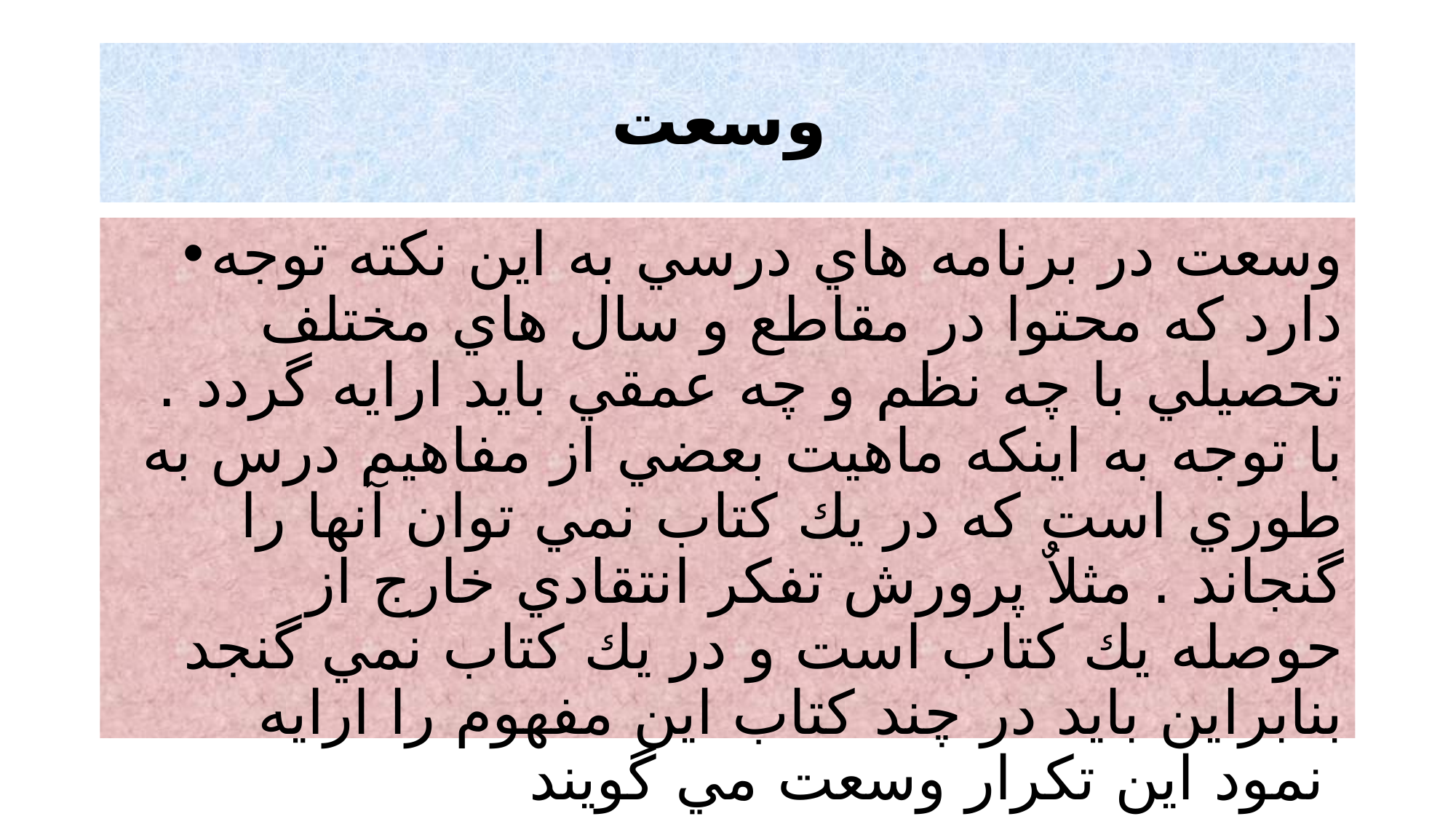

# وسعت
وسعت در برنامه هاي درسي به اين نكته توجه دارد كه محتوا در مقاطع و سال هاي مختلف تحصيلي با چه نظم و چه عمقي بايد ارايه گردد . با توجه به اينكه ماهيت بعضي از مفاهيم درس به طوري است كه در يك كتاب نمي توان آنها را گنجاند . مثلاٌ پرورش تفكر انتقادي خارج از حوصله يك كتاب است و در يك كتاب نمي گنجد بنابراين بايد در چند كتاب اين مفهوم را ارايه نمود اين تكرار وسعت مي گويند